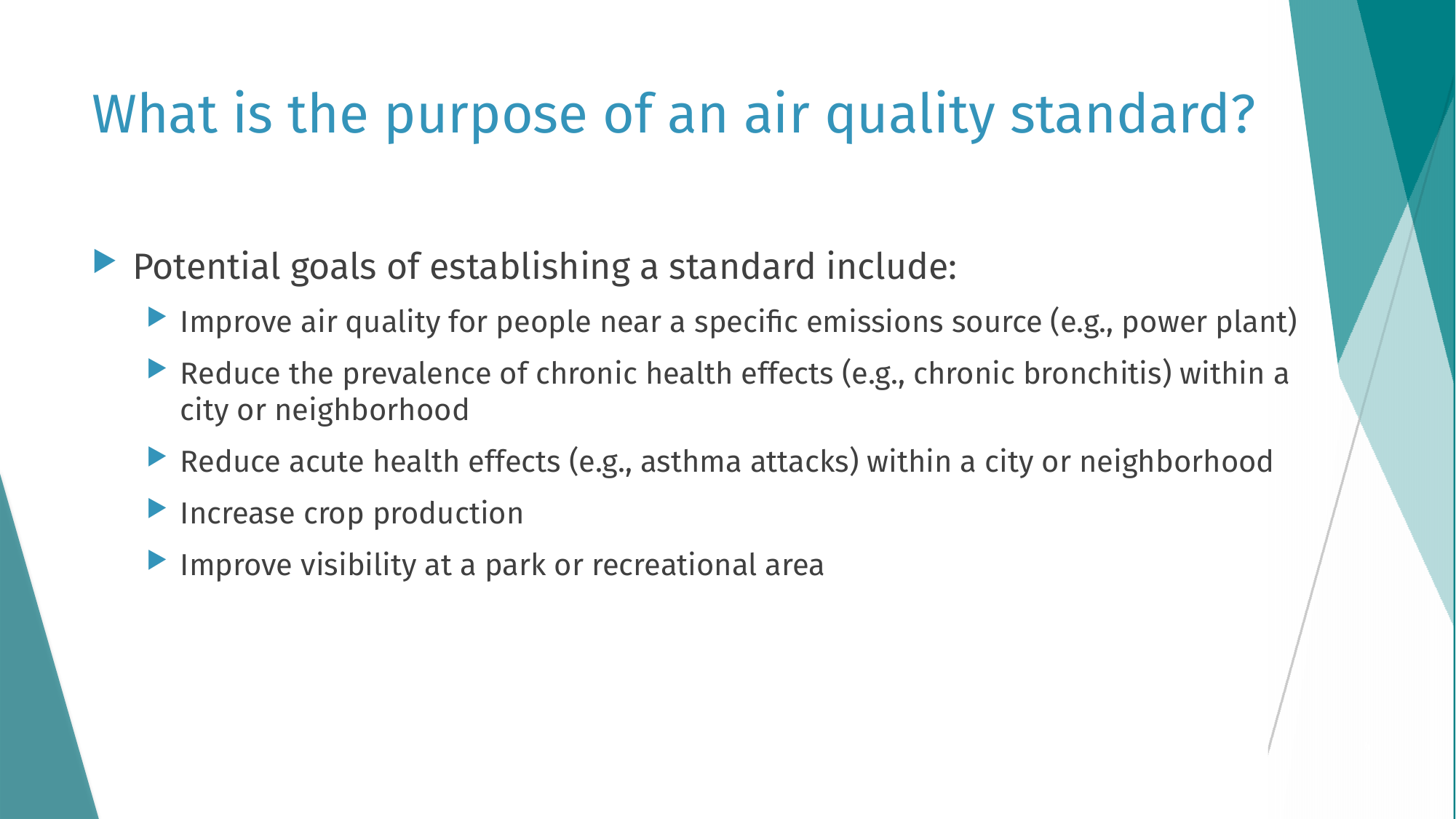

# What is the purpose of an air quality standard?
Potential goals of establishing a standard include:
Improve air quality for people near a specific emissions source (e.g., power plant)
Reduce the prevalence of chronic health effects (e.g., chronic bronchitis) within a city or neighborhood
Reduce acute health effects (e.g., asthma attacks) within a city or neighborhood
Increase crop production
Improve visibility at a park or recreational area

4